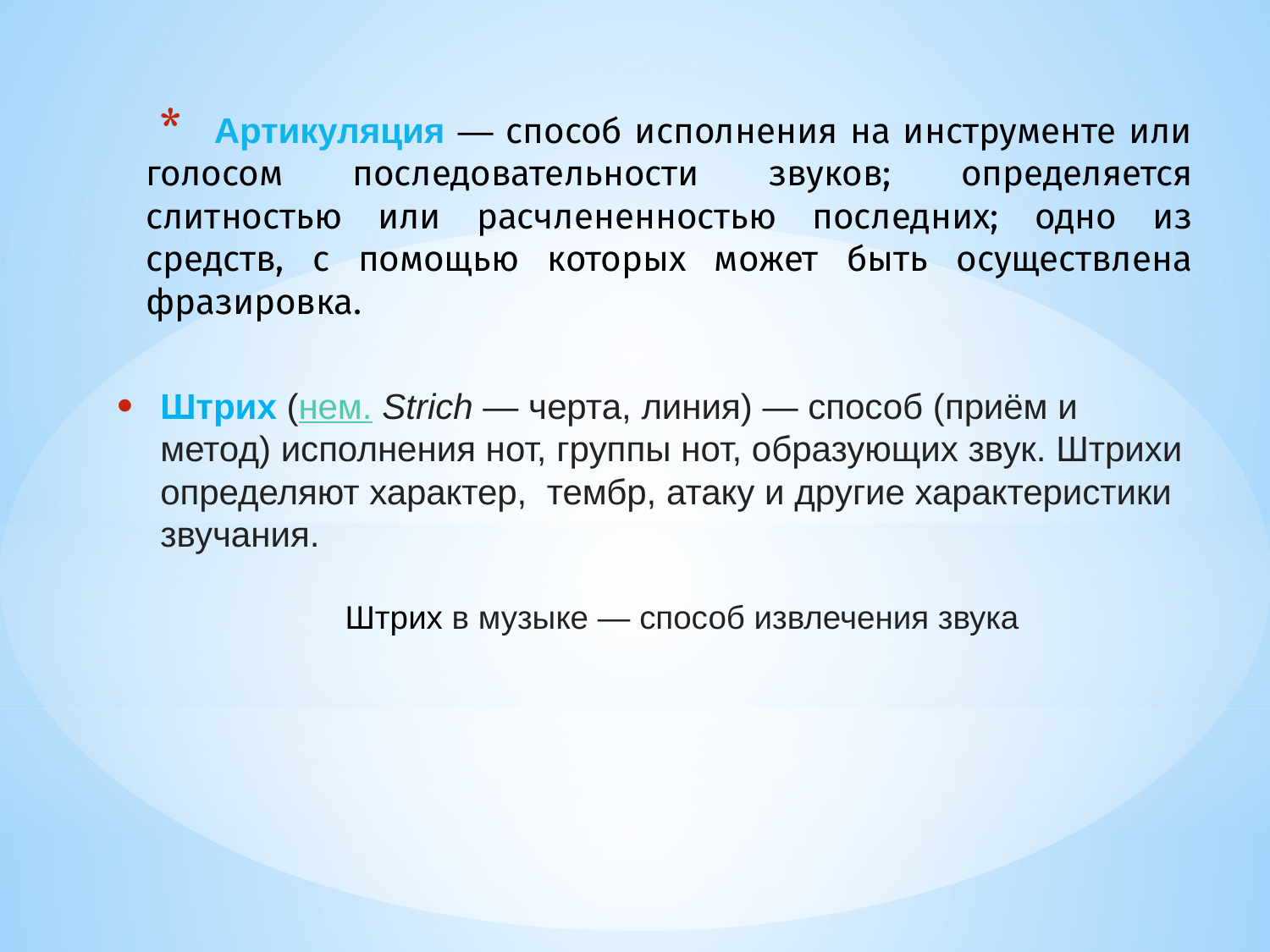

Артикуляция — способ исполнения на инструменте или голосом последовательности звуков; определяется слитностью или расчлененностью последних; одно из средств, с помощью которых может быть осуществлена фразировка.

Штрих (нем. Strich — черта, линия) — способ (приём и метод) исполнения нот, группы нот, образующих звук. Штрихи определяют характер,  тембр, атаку и другие характеристики звучания.

                         Штрих в музыке — способ извлечения звука